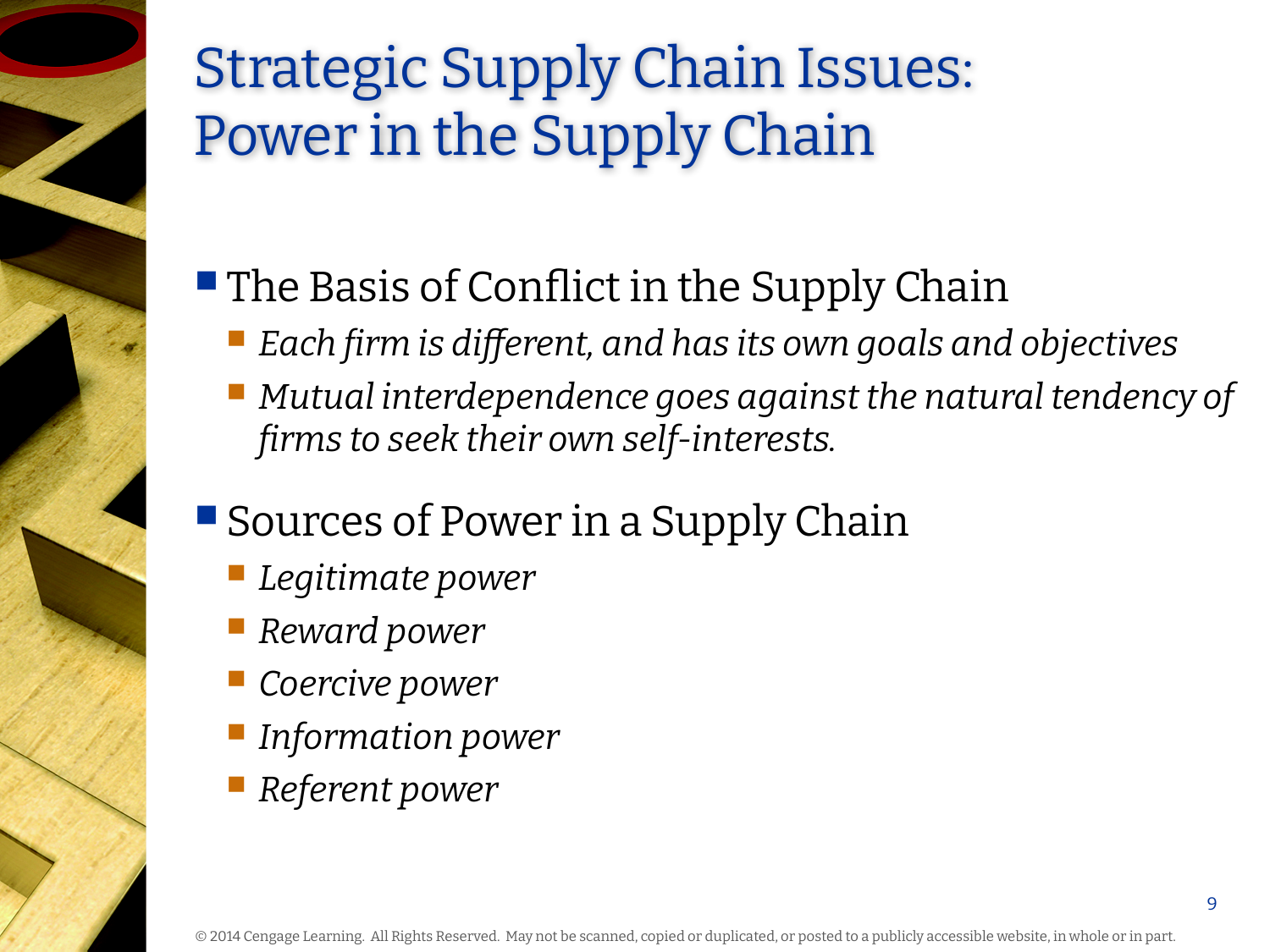

# Strategic Supply Chain Issues: Power in the Supply Chain

The Basis of Conflict in the Supply Chain
Each firm is different, and has its own goals and objectives
Mutual interdependence goes against the natural tendency of firms to seek their own self-interests.
Sources of Power in a Supply Chain
Legitimate power
Reward power
Coercive power
Information power
Referent power
9